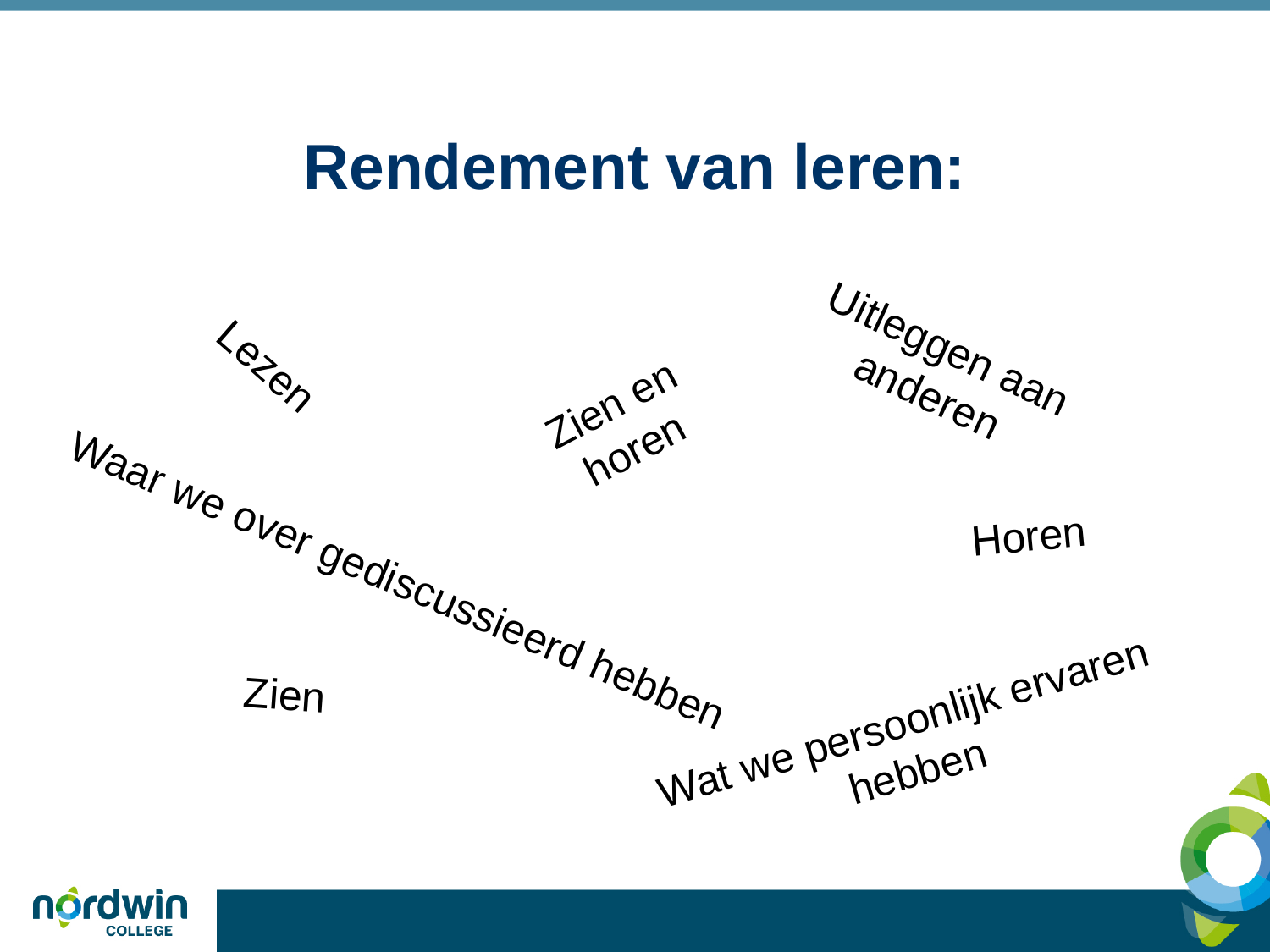

# Rendement van leren:
Uitleggen aan anderen
Lezen
Zien en horen
Horen
Waar we over gediscussieerd hebben
Zien
Wat we persoonlijk ervaren hebben